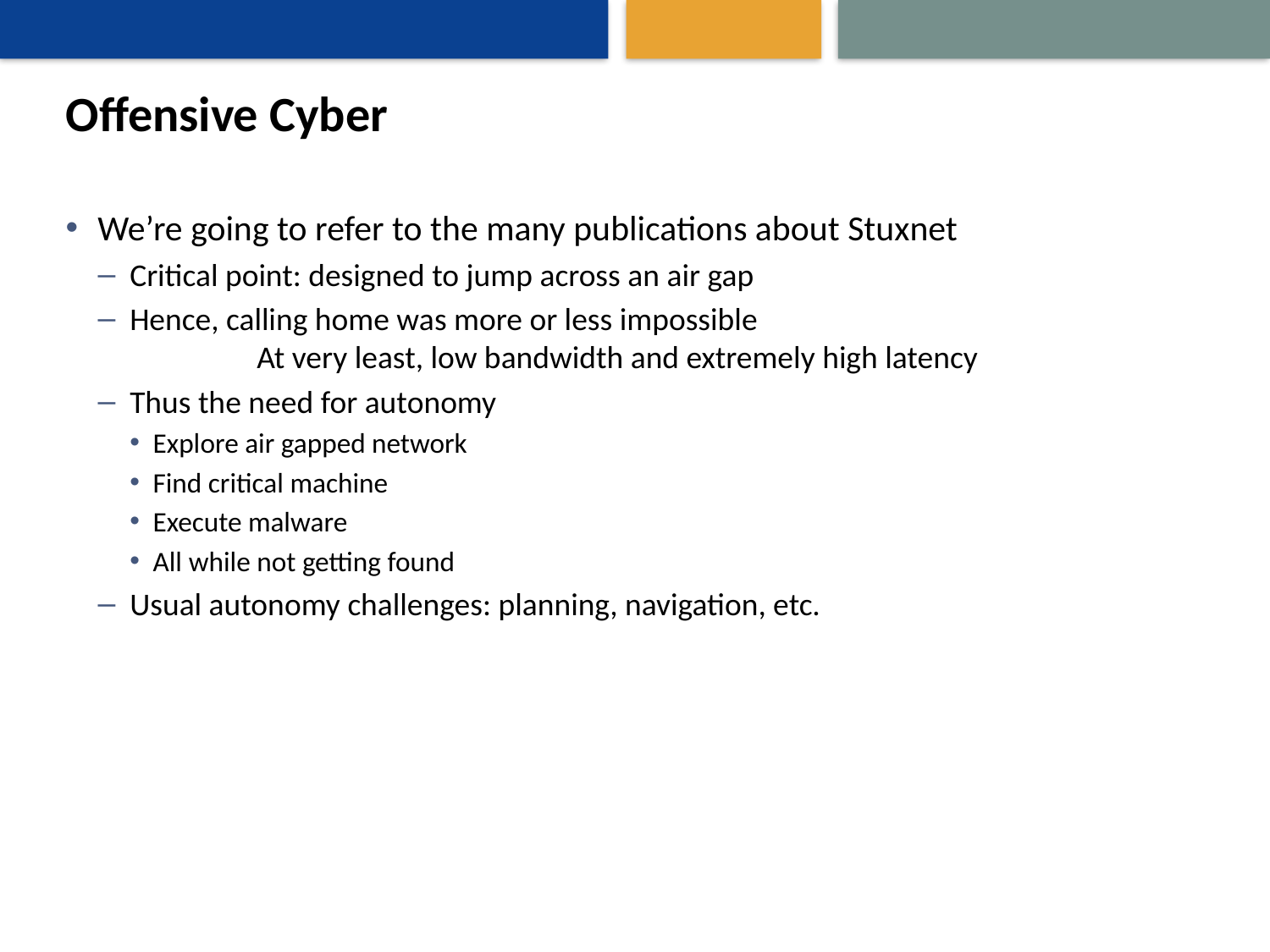

# Offensive Cyber
We’re going to refer to the many publications about Stuxnet
Critical point: designed to jump across an air gap
Hence, calling home was more or less impossible
	At very least, low bandwidth and extremely high latency
Thus the need for autonomy
Explore air gapped network
Find critical machine
Execute malware
All while not getting found
Usual autonomy challenges: planning, navigation, etc.